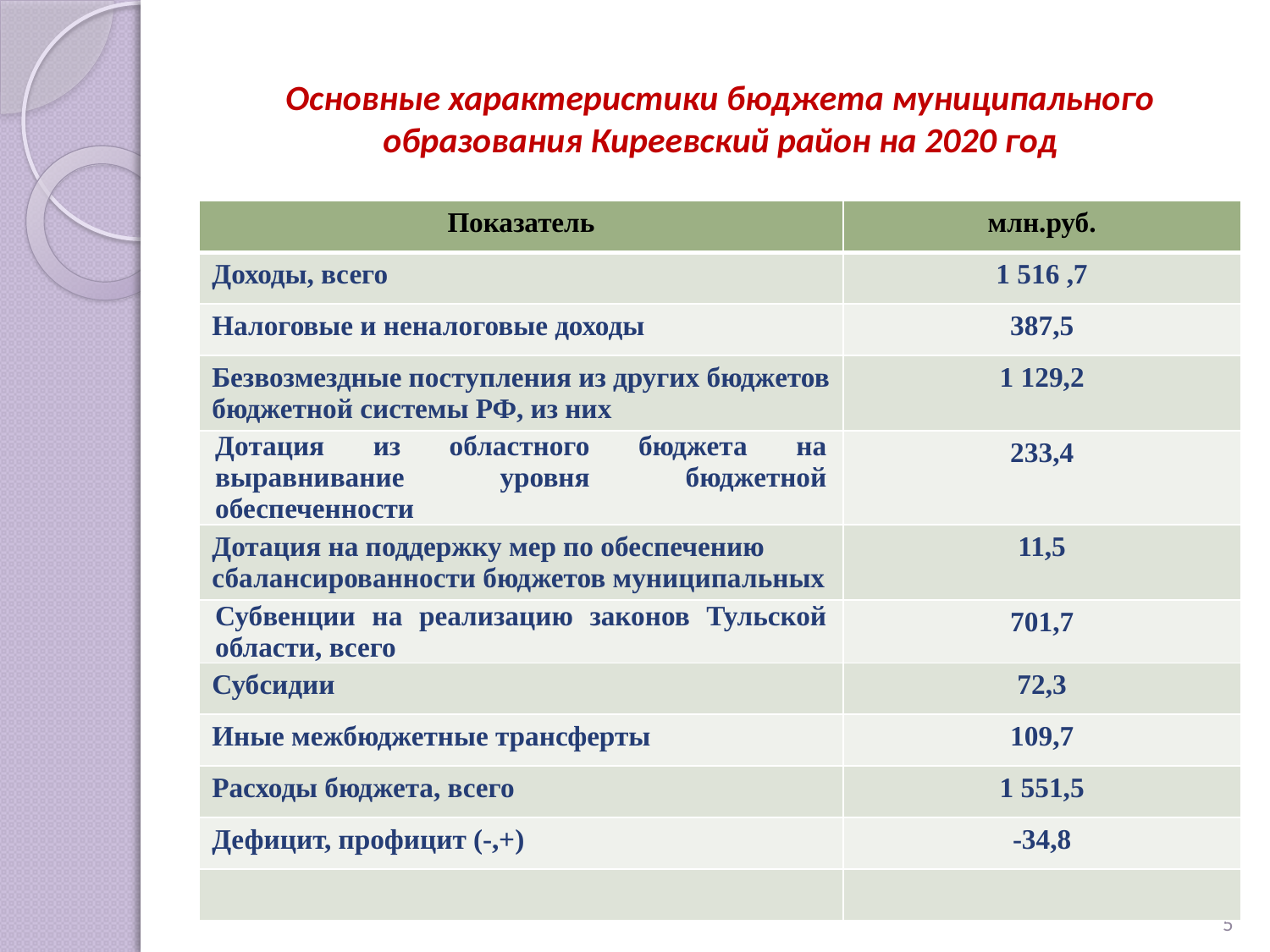

# Основные характеристики бюджета муниципального образования Киреевский район на 2020 год
| Показатель | млн.руб. |
| --- | --- |
| Доходы, всего | 1 516 ,7 |
| Налоговые и неналоговые доходы | 387,5 |
| Безвозмездные поступления из других бюджетов бюджетной системы РФ, из них | 1 129,2 |
| Дотация из областного бюджета на выравнивание уровня бюджетной обеспеченности | 233,4 |
| Дотация на поддержку мер по обеспечению сбалансированности бюджетов муниципальных | 11,5 |
| Субвенции на реализацию законов Тульской области, всего | 701,7 |
| Субсидии | 72,3 |
| Иные межбюджетные трансферты | 109,7 |
| Расходы бюджета, всего | 1 551,5 |
| Дефицит, профицит (-,+) | -34,8 |
|  |  |
5